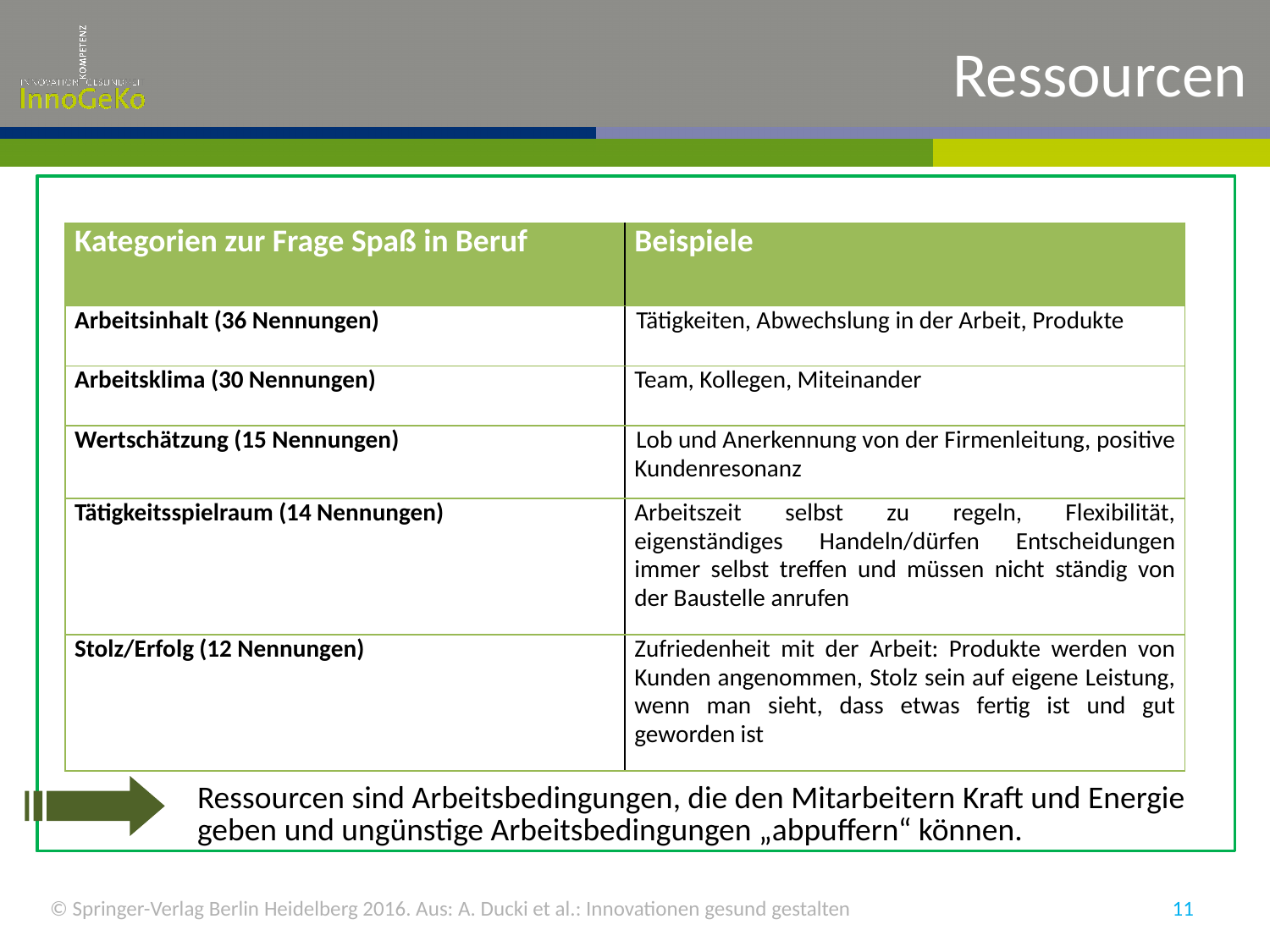

# Ressourcen
| Kategorien zur Frage Spaß in Beruf | Beispiele |
| --- | --- |
| Arbeitsinhalt (36 Nennungen) | Tätigkeiten, Abwechslung in der Arbeit, Produkte |
| Arbeitsklima (30 Nennungen) | Team, Kollegen, Miteinander |
| Wertschätzung (15 Nennungen) | Lob und Anerkennung von der Firmenleitung, positive Kundenresonanz |
| Tätigkeitsspielraum (14 Nennungen) | Arbeitszeit selbst zu regeln, Flexibilität, eigenständiges Handeln/dürfen Entscheidungen immer selbst treffen und müssen nicht ständig von der Baustelle anrufen |
| Stolz/Erfolg (12 Nennungen) | Zufriedenheit mit der Arbeit: Produkte werden von Kunden angenommen, Stolz sein auf eigene Leistung, wenn man sieht, dass etwas fertig ist und gut geworden ist |

Ressourcen sind Arbeitsbedingungen, die den Mitarbeitern Kraft und Energie geben und ungünstige Arbeitsbedingungen „abpuffern“ können.

© Springer-Verlag Berlin Heidelberg 2016. Aus: A. Ducki et al.: Innovationen gesund gestalten

11